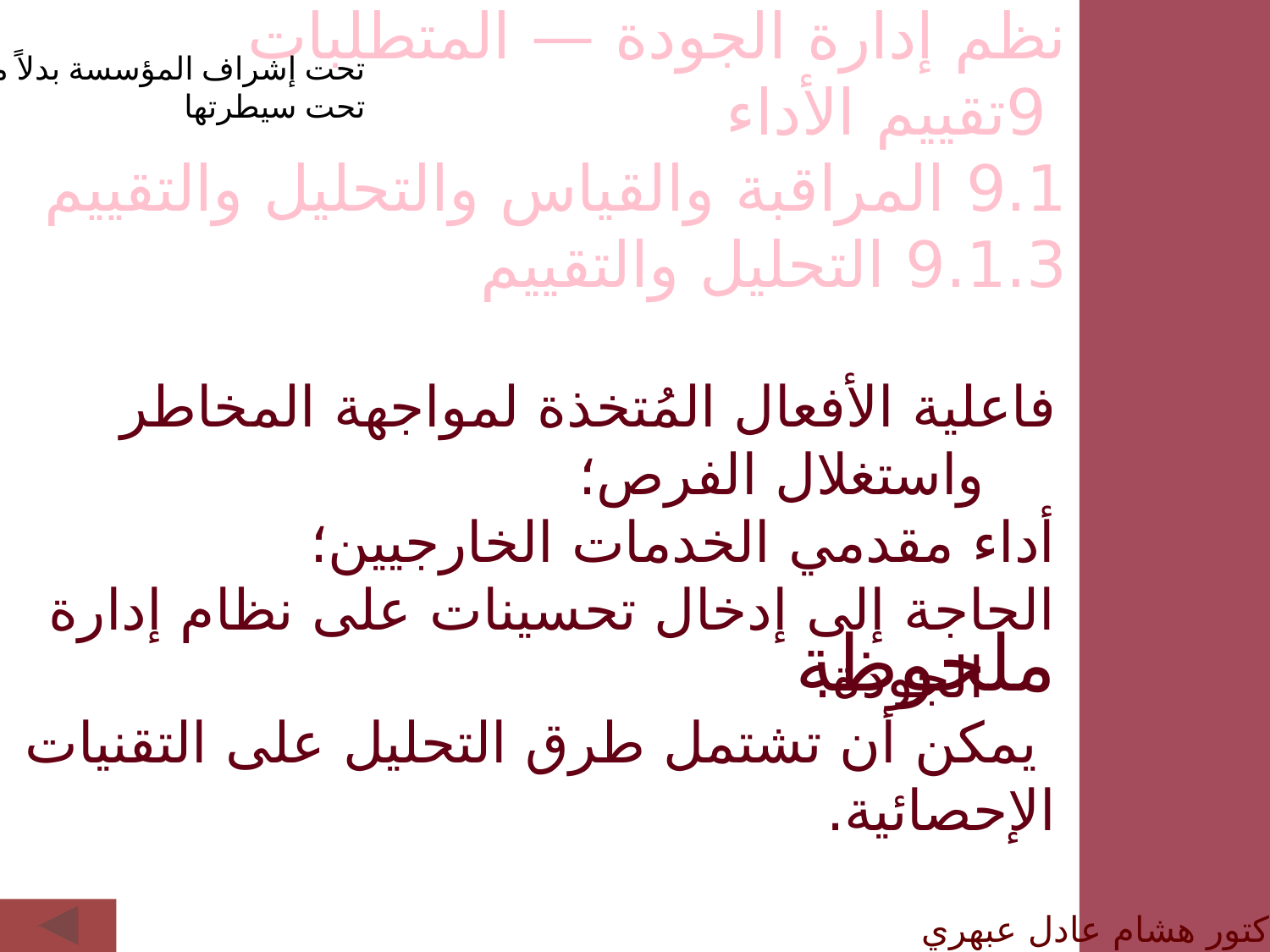

نظم إدارة الجودة — المتطلبات
 9تقييم الأداء
9.1 المراقبة والقياس والتحليل والتقييم
9.1.3 التحليل والتقييم
تحت إشراف المؤسسة بدلاً من
تحت سيطرتها
فاعلية الأفعال المُتخذة لمواجهة المخاطر واستغلال الفرص؛
أداء مقدمي الخدمات الخارجيين؛
الحاجة إلى إدخال تحسينات على نظام إدارة الجودة.
ملحوظة
 يمكن أن تشتمل طرق التحليل على التقنيات الإحصائية.

الدكتور هشام عادل عبهري